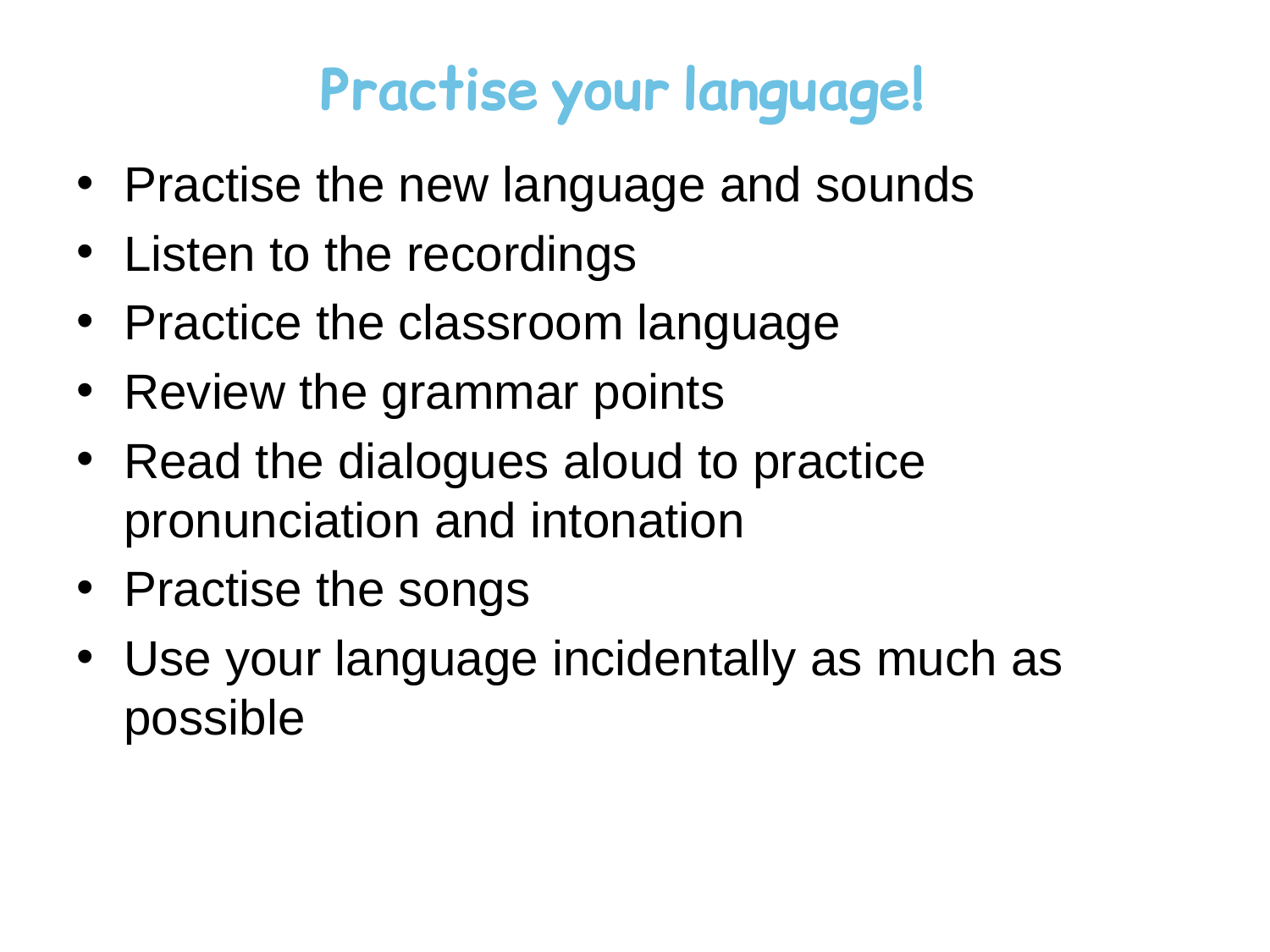

# Practise your language!
Practise the new language and sounds
Listen to the recordings
Practice the classroom language
Review the grammar points
Read the dialogues aloud to practice pronunciation and intonation
Practise the songs
Use your language incidentally as much as possible